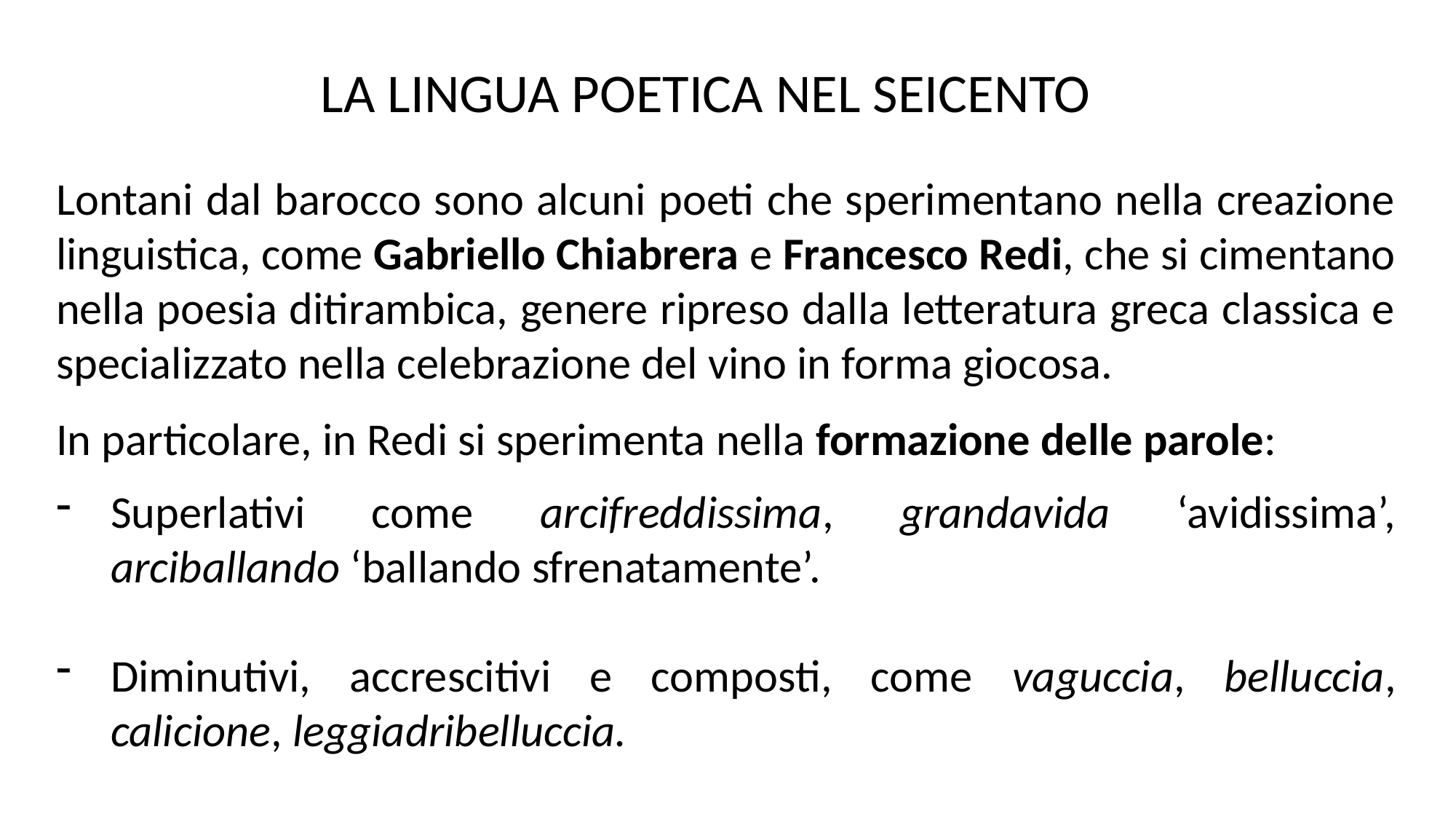

LA LINGUA POETICA NEL SEICENTO
Lontani dal barocco sono alcuni poeti che sperimentano nella creazione linguistica, come Gabriello Chiabrera e Francesco Redi, che si cimentano nella poesia ditirambica, genere ripreso dalla letteratura greca classica e specializzato nella celebrazione del vino in forma giocosa.

In particolare, in Redi si sperimenta nella formazione delle parole:

Superlativi come arcifreddissima, grandavida ‘avidissima’, arciballando ‘ballando sfrenatamente’.

Diminutivi, accrescitivi e composti, come vaguccia, belluccia, calicione, leggiadribelluccia.